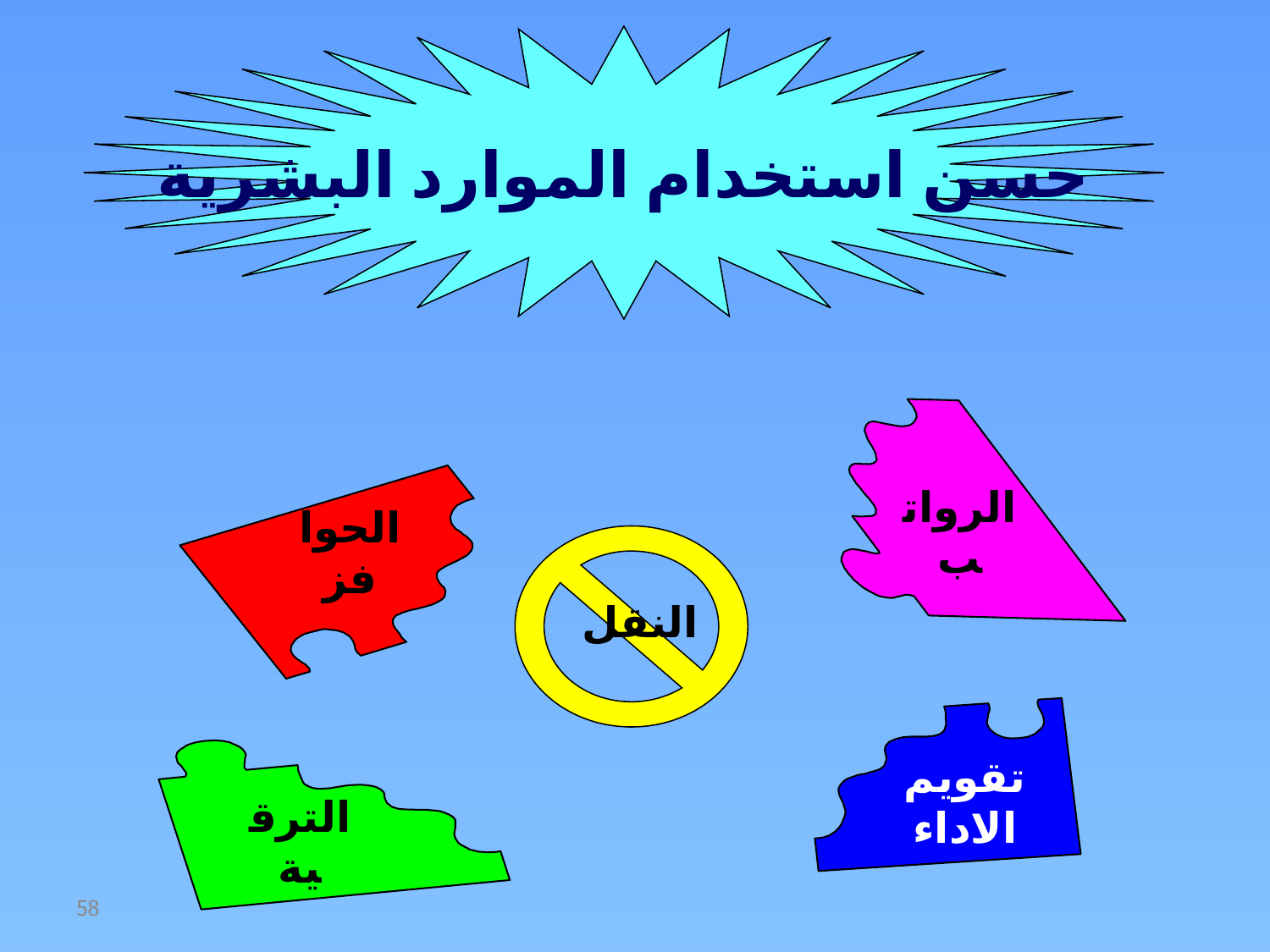

حسن استخدام الموارد البشرية

الرواتب
الحوافز

النقل

تقويم الاداء
الترقية
58